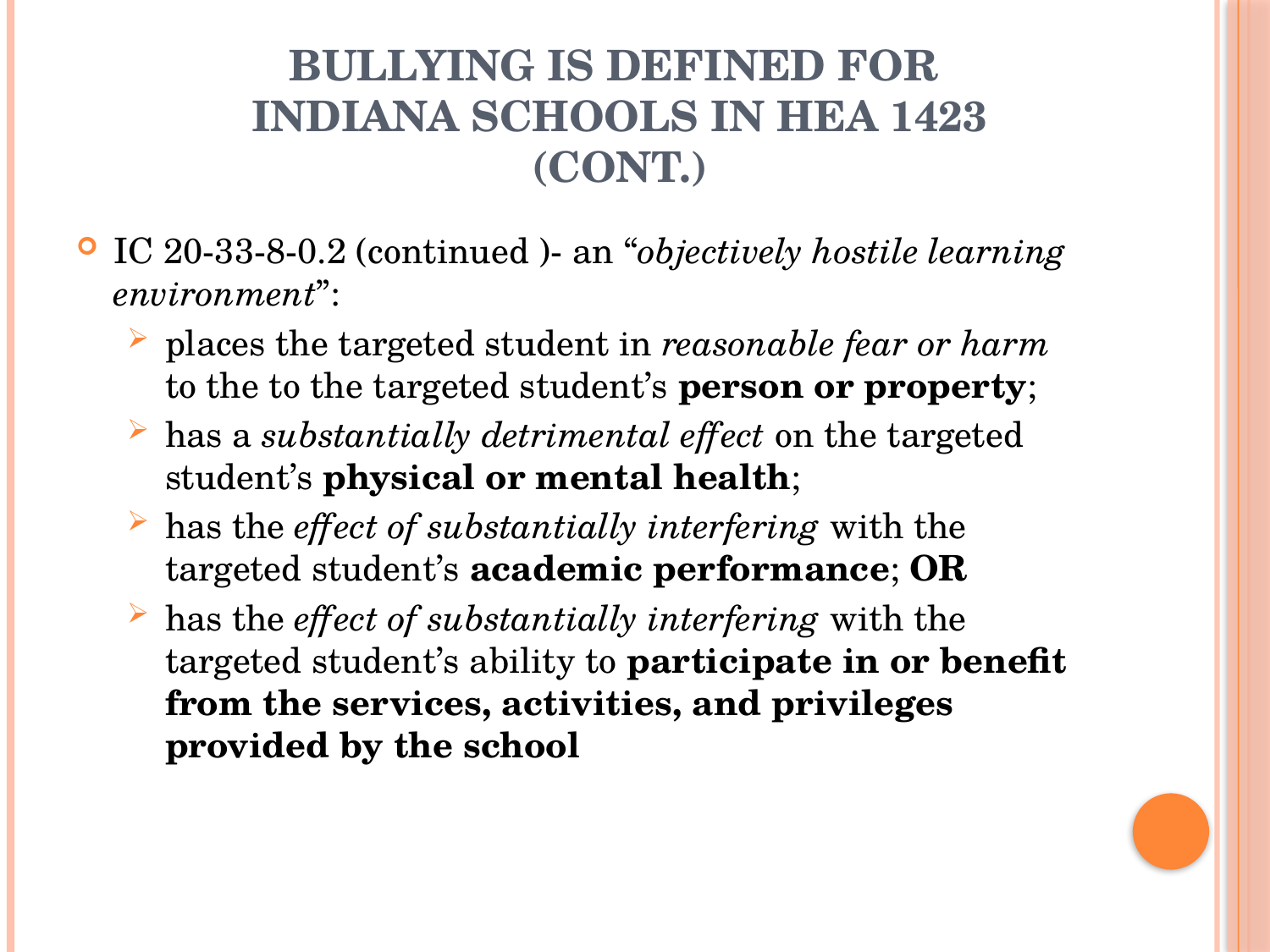

# Bullying is defined for Indiana schools in HEA 1423 (cont.)
IC 20-33-8-0.2 (continued )- an “objectively hostile learning environment”:
places the targeted student in reasonable fear or harm to the to the targeted student’s person or property;
has a substantially detrimental effect on the targeted student’s physical or mental health;
has the effect of substantially interfering with the targeted student’s academic performance; OR
has the effect of substantially interfering with the targeted student’s ability to participate in or benefit from the services, activities, and privileges provided by the school